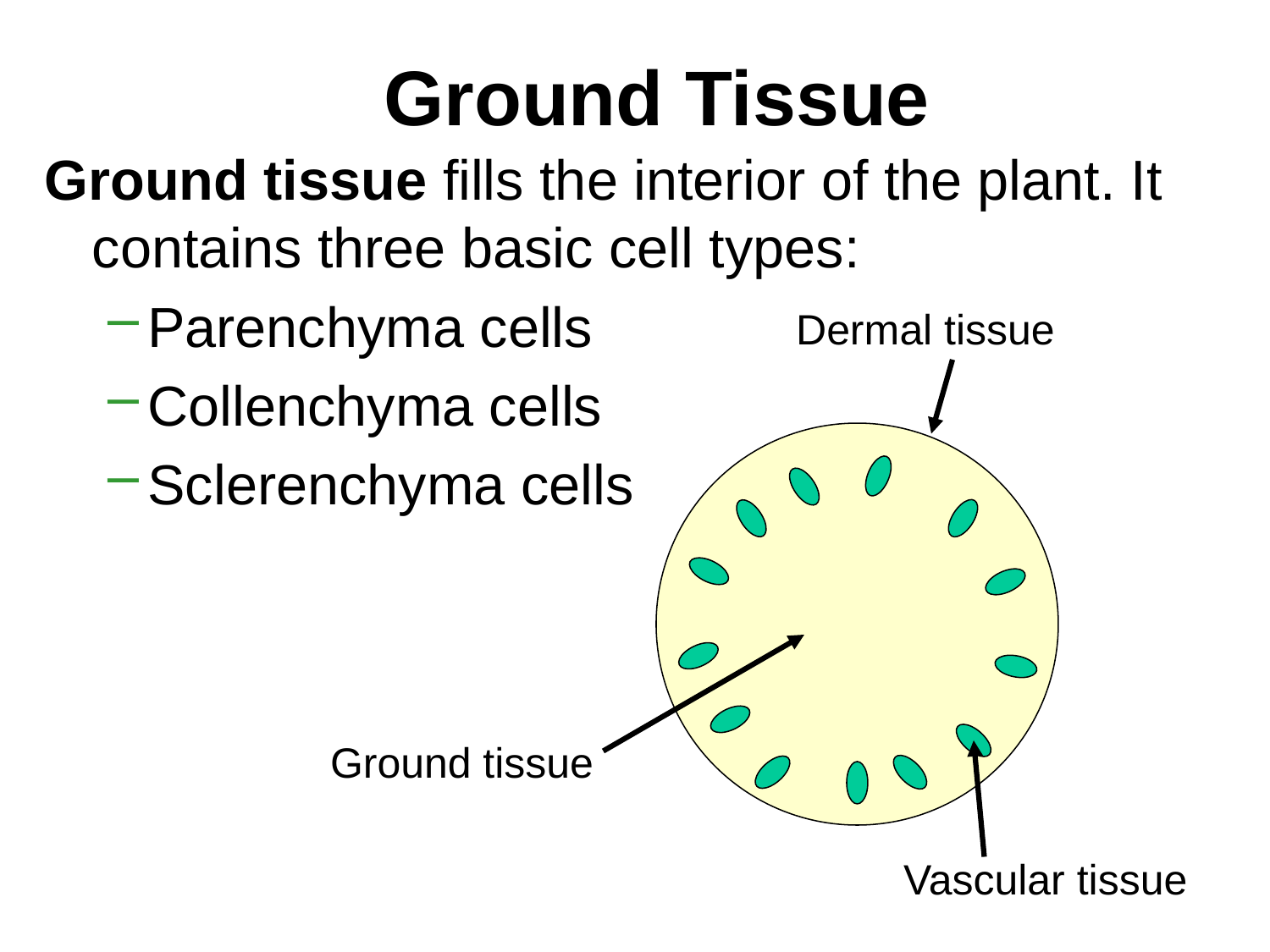

Ground Tissue
Ground tissue fills the interior of the plant. It contains three basic cell types:
Parenchyma cells
Collenchyma cells
Sclerenchyma cells
Dermal tissue

Ground tissue

Vascular tissue